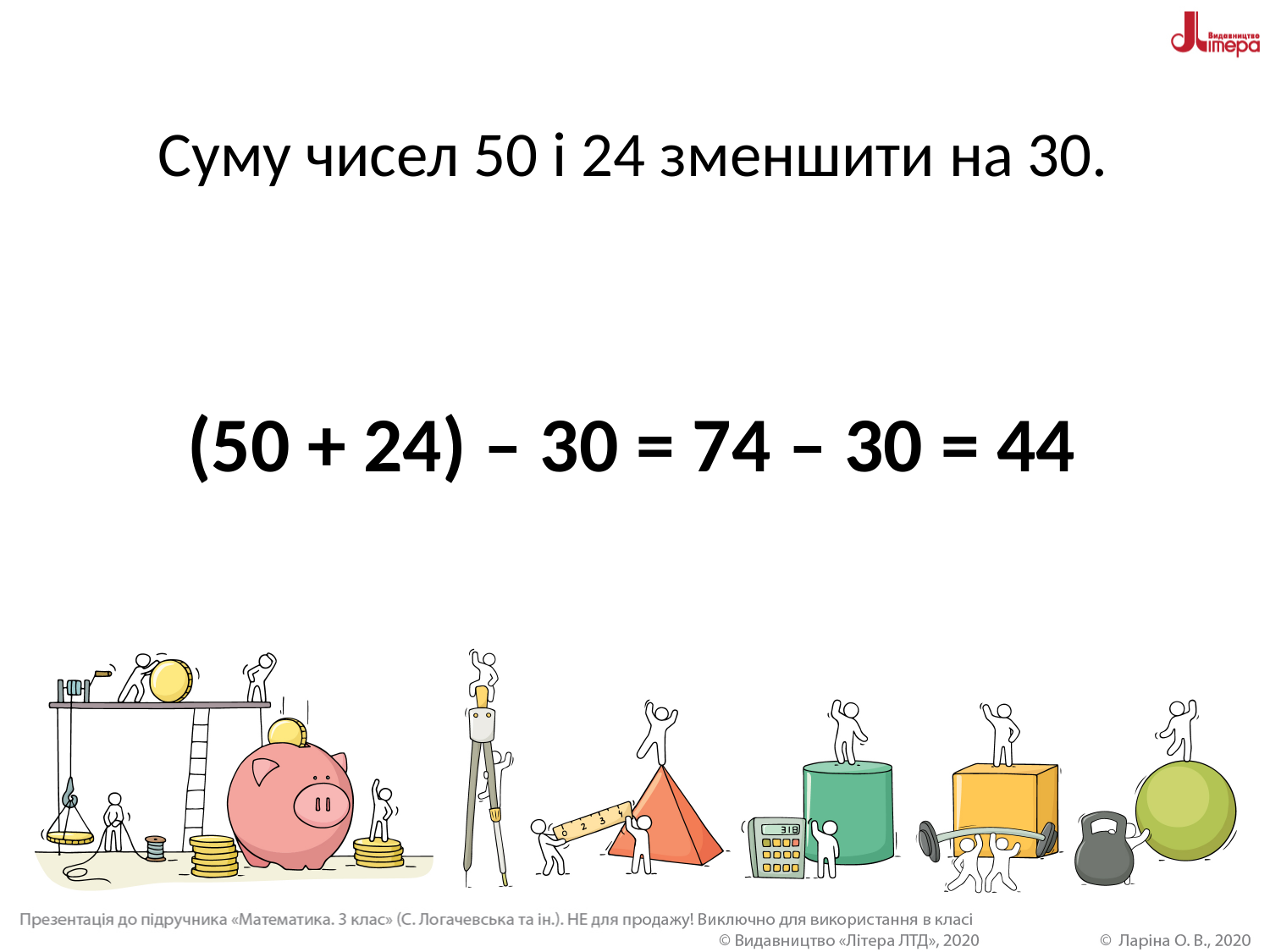

# Суму чисел 50 і 24 зменшити на 30.
(50 + 24) – 30 = 74 – 30 = 44